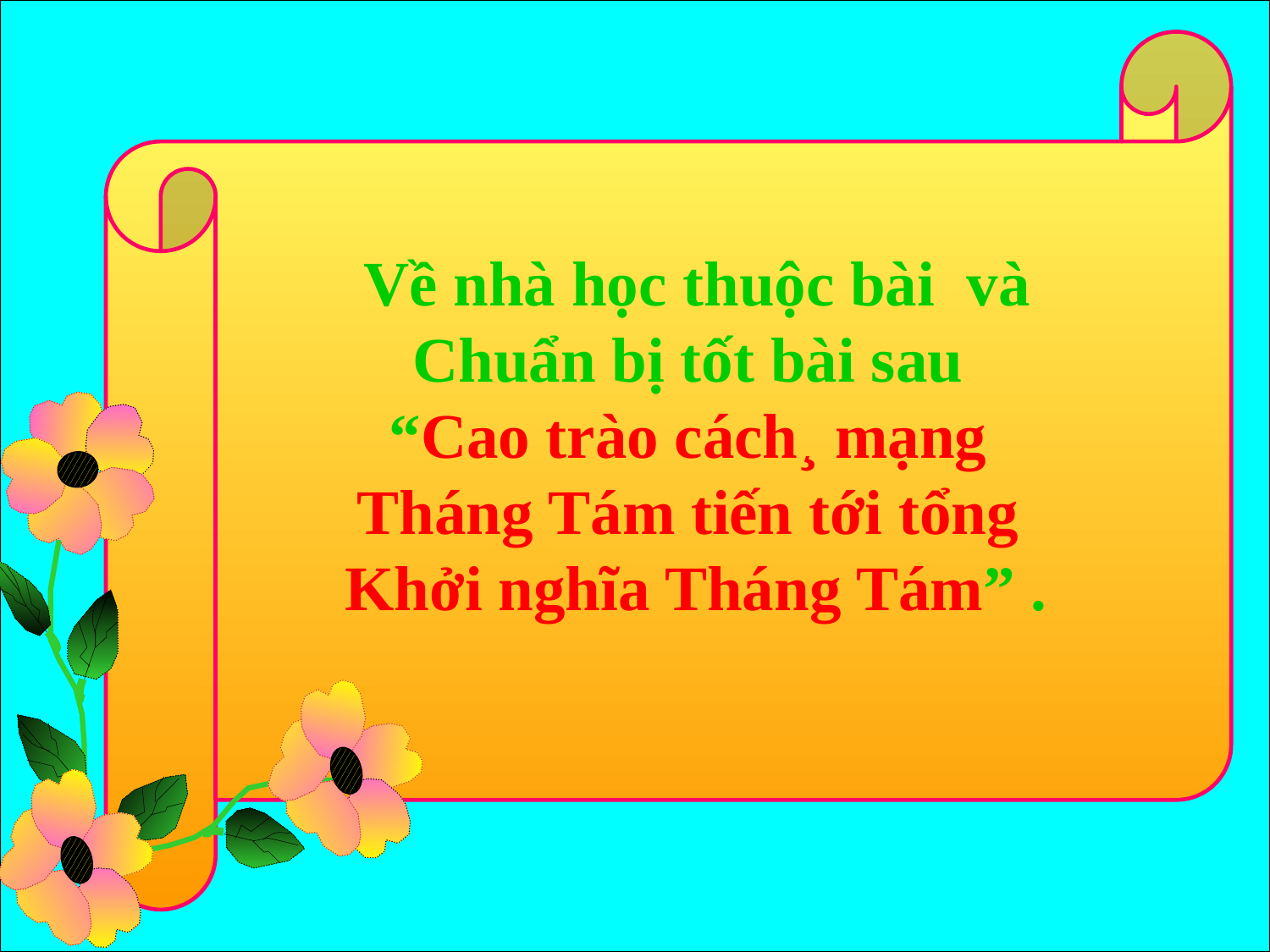

Về nhà học thuộc bài  và
Chuẩn bị tốt bài sau
“Cao trào cách¸ mạng
Tháng Tám tiến tới tổng
Khởi nghĩa Tháng Tám” .

#